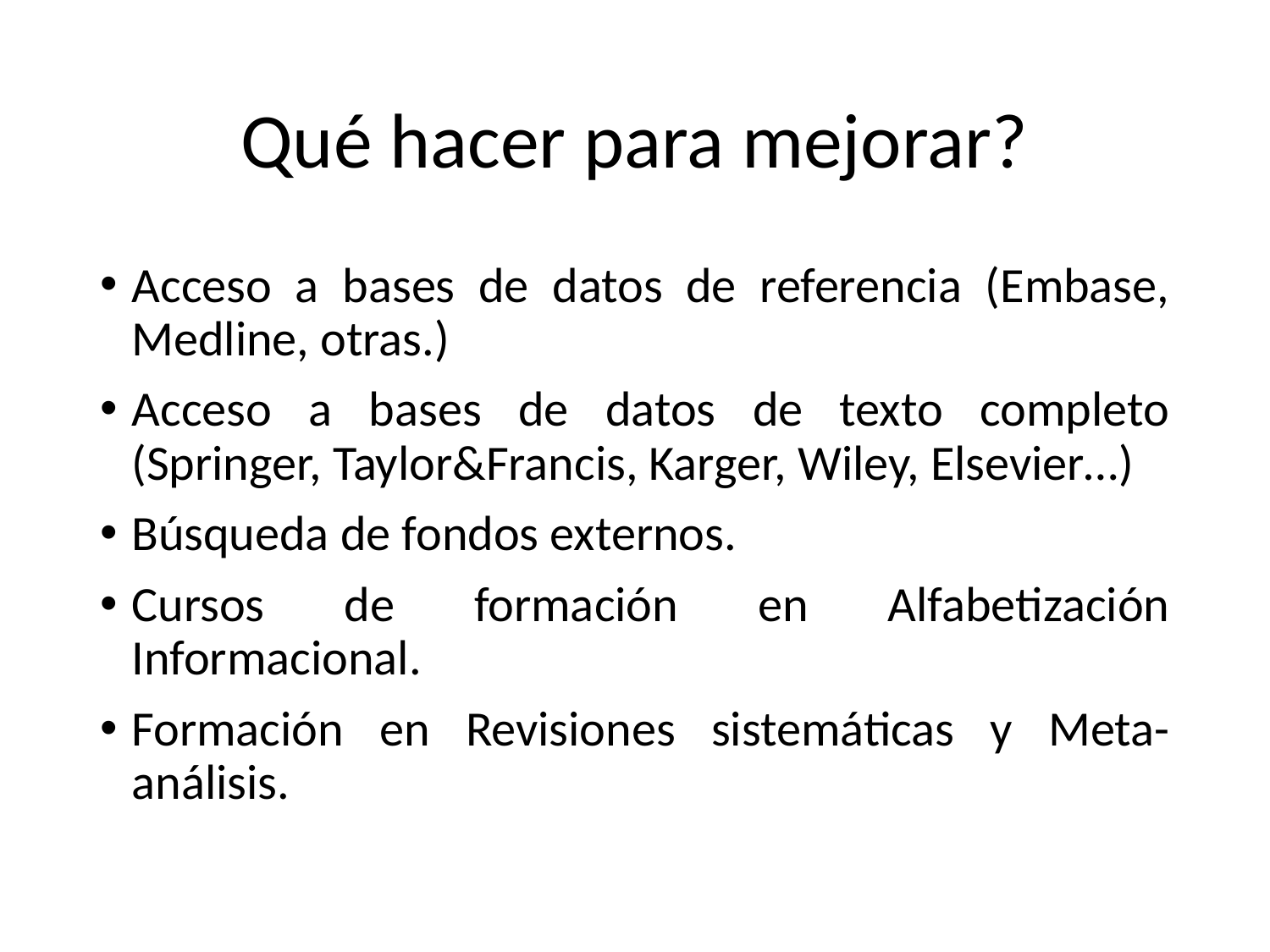

# Qué hacer para mejorar?
Acceso a bases de datos de referencia (Embase, Medline, otras.)
Acceso a bases de datos de texto completo (Springer, Taylor&Francis, Karger, Wiley, Elsevier…)
Búsqueda de fondos externos.
Cursos de formación en Alfabetización Informacional.
Formación en Revisiones sistemáticas y Meta-análisis.